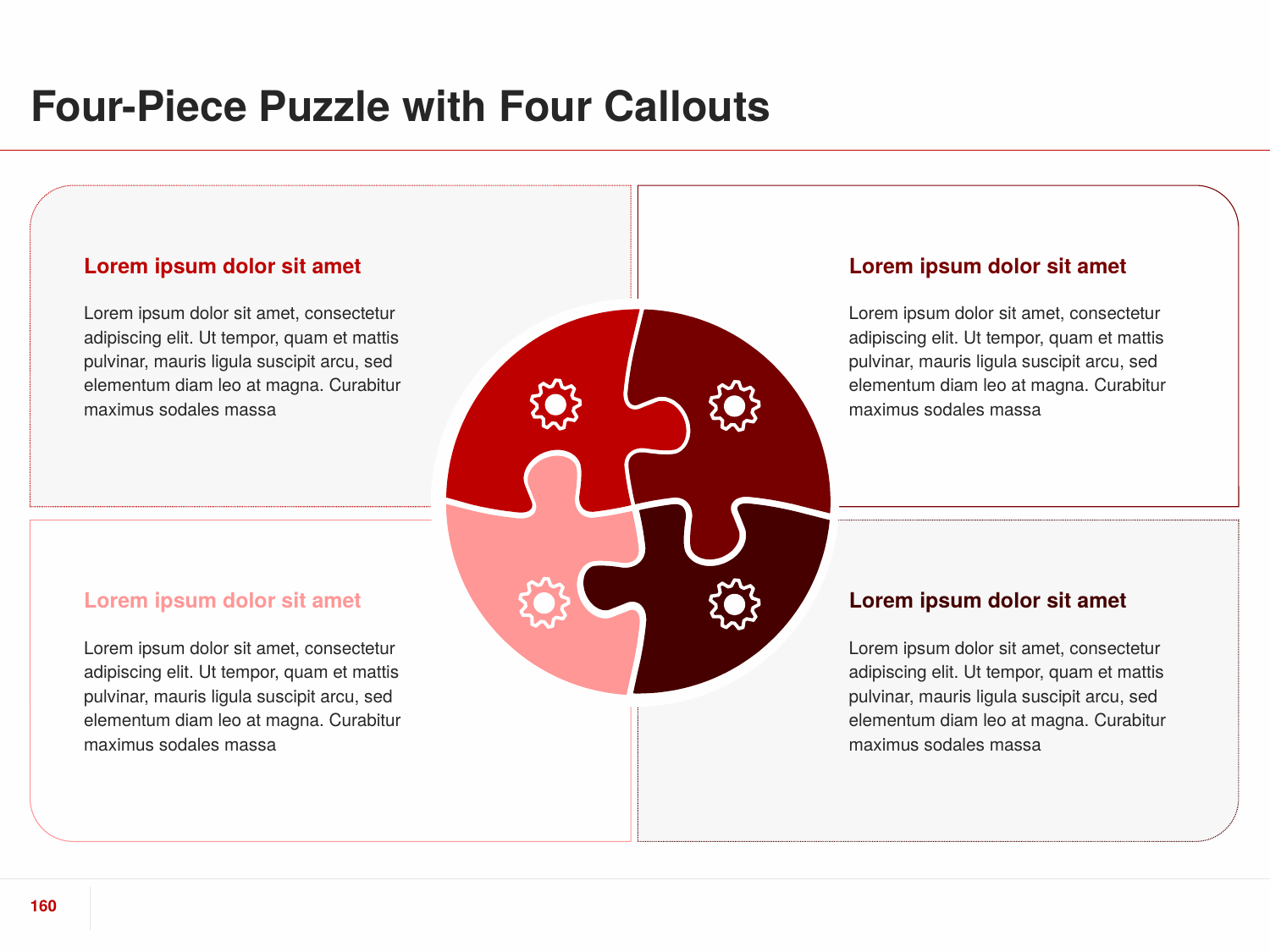

# Four-Piece Puzzle with Four Callouts

Lorem ipsum dolor sit amet
Lorem ipsum dolor sit amet, consectetur adipiscing elit. Ut tempor, quam et mattis pulvinar, mauris ligula suscipit arcu, sed elementum diam leo at magna. Curabitur maximus sodales massa
Lorem ipsum dolor sit amet
Lorem ipsum dolor sit amet, consectetur adipiscing elit. Ut tempor, quam et mattis pulvinar, mauris ligula suscipit arcu, sed elementum diam leo at magna. Curabitur maximus sodales massa

Lorem ipsum dolor sit amet
Lorem ipsum dolor sit amet, consectetur adipiscing elit. Ut tempor, quam et mattis pulvinar, mauris ligula suscipit arcu, sed elementum diam leo at magna. Curabitur maximus sodales massa
Lorem ipsum dolor sit amet
Lorem ipsum dolor sit amet, consectetur adipiscing elit. Ut tempor, quam et mattis pulvinar, mauris ligula suscipit arcu, sed elementum diam leo at magna. Curabitur maximus sodales massa
160